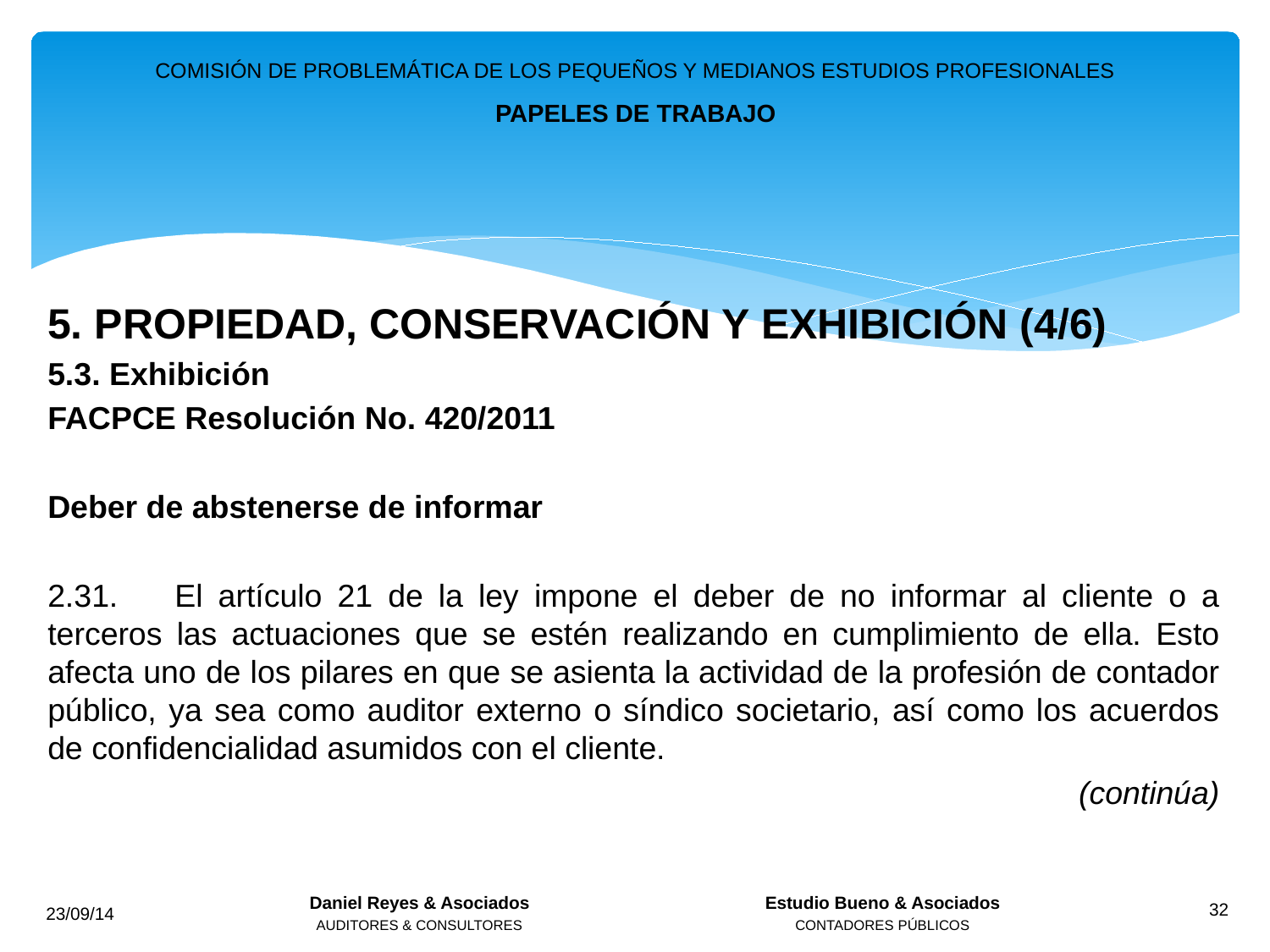

COMISIÓN DE PROBLEMÁTICA DE LOS PEQUEÑOS Y MEDIANOS ESTUDIOS PROFESIONALES
PAPELES DE TRABAJO
5. PROPIEDAD, CONSERVACIÓN Y EXHIBICIÓN (4/6)
5.3. Exhibición
FACPCE Resolución No. 420/2011

Deber de abstenerse de informar

2.31.	El artículo 21 de la ley impone el deber de no informar al cliente o a terceros las actuaciones que se estén realizando en cumplimiento de ella. Esto afecta uno de los pilares en que se asienta la actividad de la profesión de contador público, ya sea como auditor externo o síndico societario, así como los acuerdos de confidencialidad asumidos con el cliente.
(continúa)
Daniel Reyes & Asociados
AUDITORES & CONSULTORES
Estudio Bueno & Asociados
CONTADORES PÚBLICOS
23/09/14
32